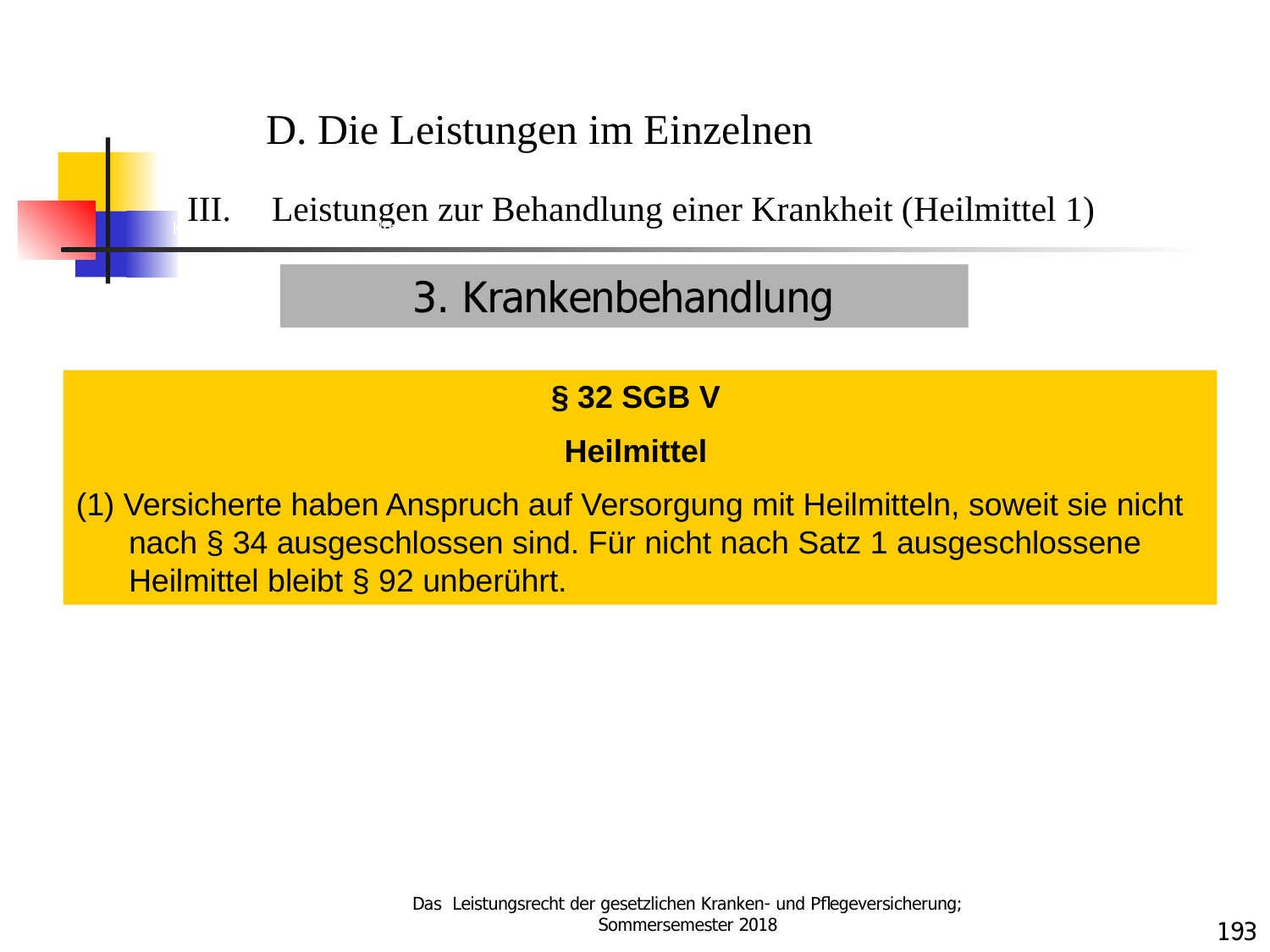

Krankenbehandlung 1 (Heilmittel)
D. Die Leistungen im Einzelnen

Leistungen zur Behandlung einer Krankheit (Heilmittel 1)
3. Krankenbehandlung
§ 32 SGB V
Heilmittel
(1) Versicherte haben Anspruch auf Versorgung mit Heilmitteln, soweit sie nicht nach § 34 ausgeschlossen sind. Für nicht nach Satz 1 ausgeschlossene Heilmittel bleibt § 92 unberührt.
Krankheit
Das  Leistungsrecht der gesetzlichen Kranken- und Pflegeversicherung; Sommersemester 2018
193